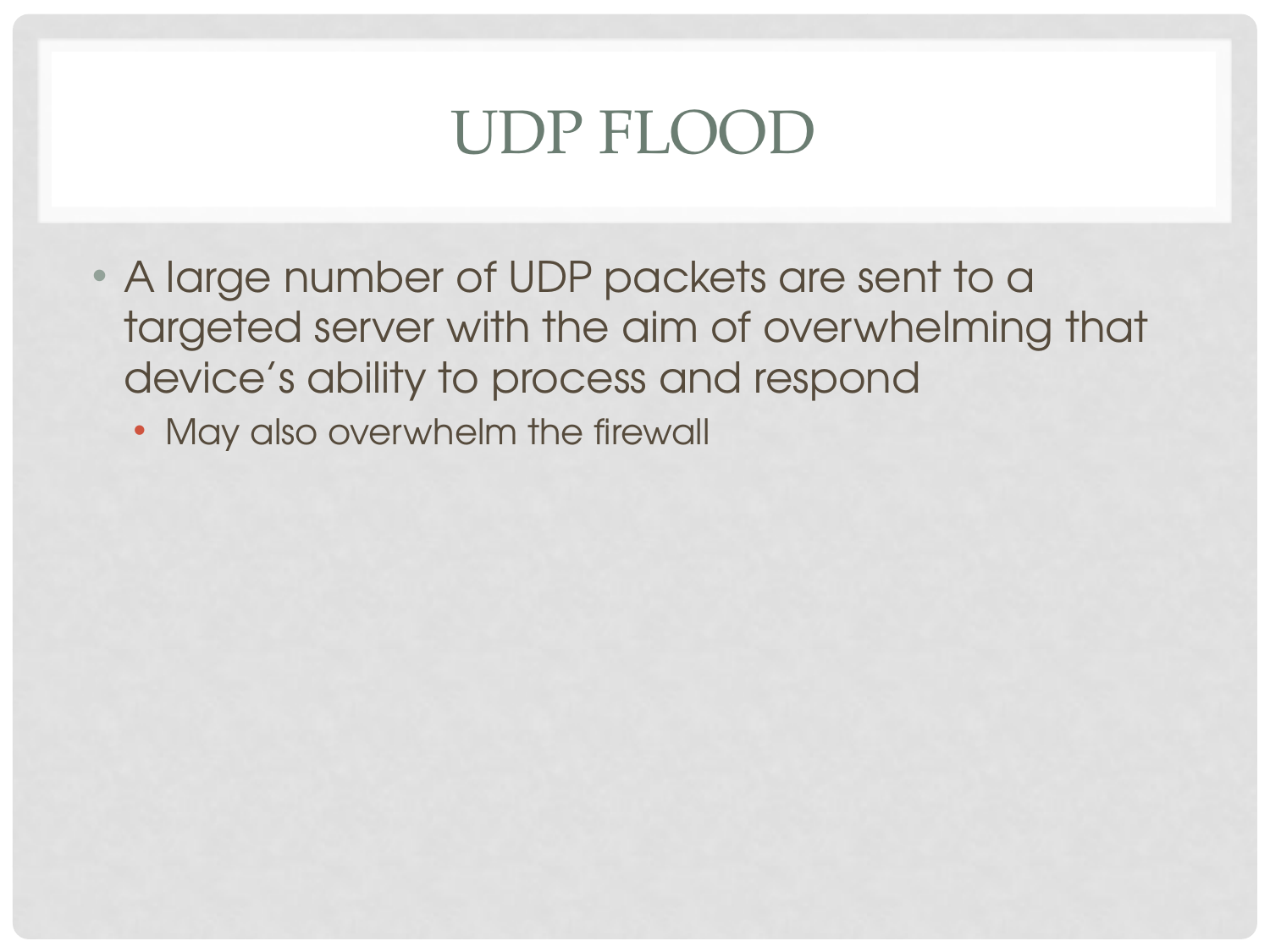

# Udp flood
A large number of UDP packets are sent to a targeted server with the aim of overwhelming that device’s ability to process and respond
May also overwhelm the firewall